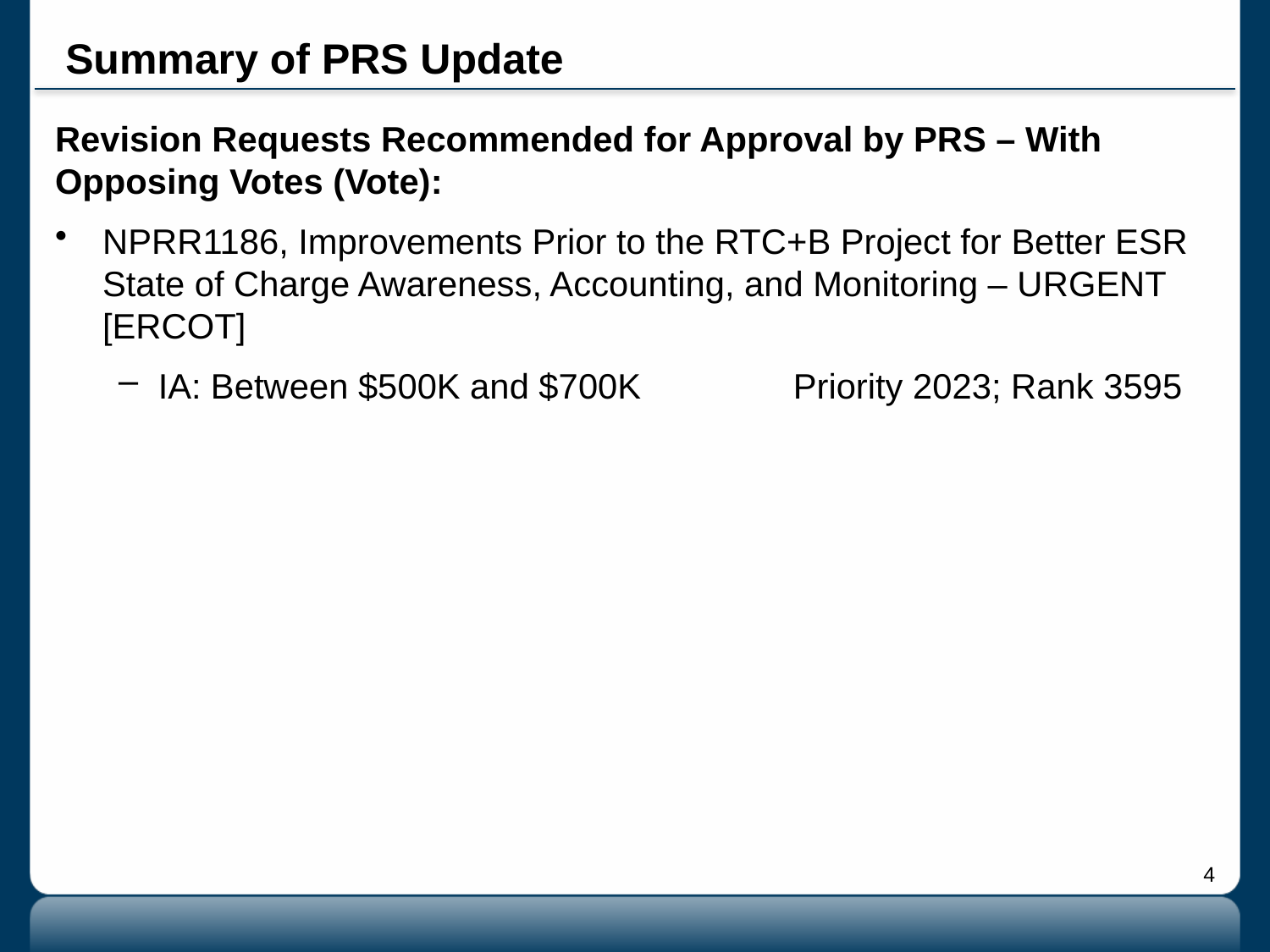

# Summary of PRS Update
Revision Requests Recommended for Approval by PRS – With Opposing Votes (Vote):
NPRR1186, Improvements Prior to the RTC+B Project for Better ESR State of Charge Awareness, Accounting, and Monitoring – URGENT [ERCOT]
IA: Between $500K and $700K		Priority 2023; Rank 3595